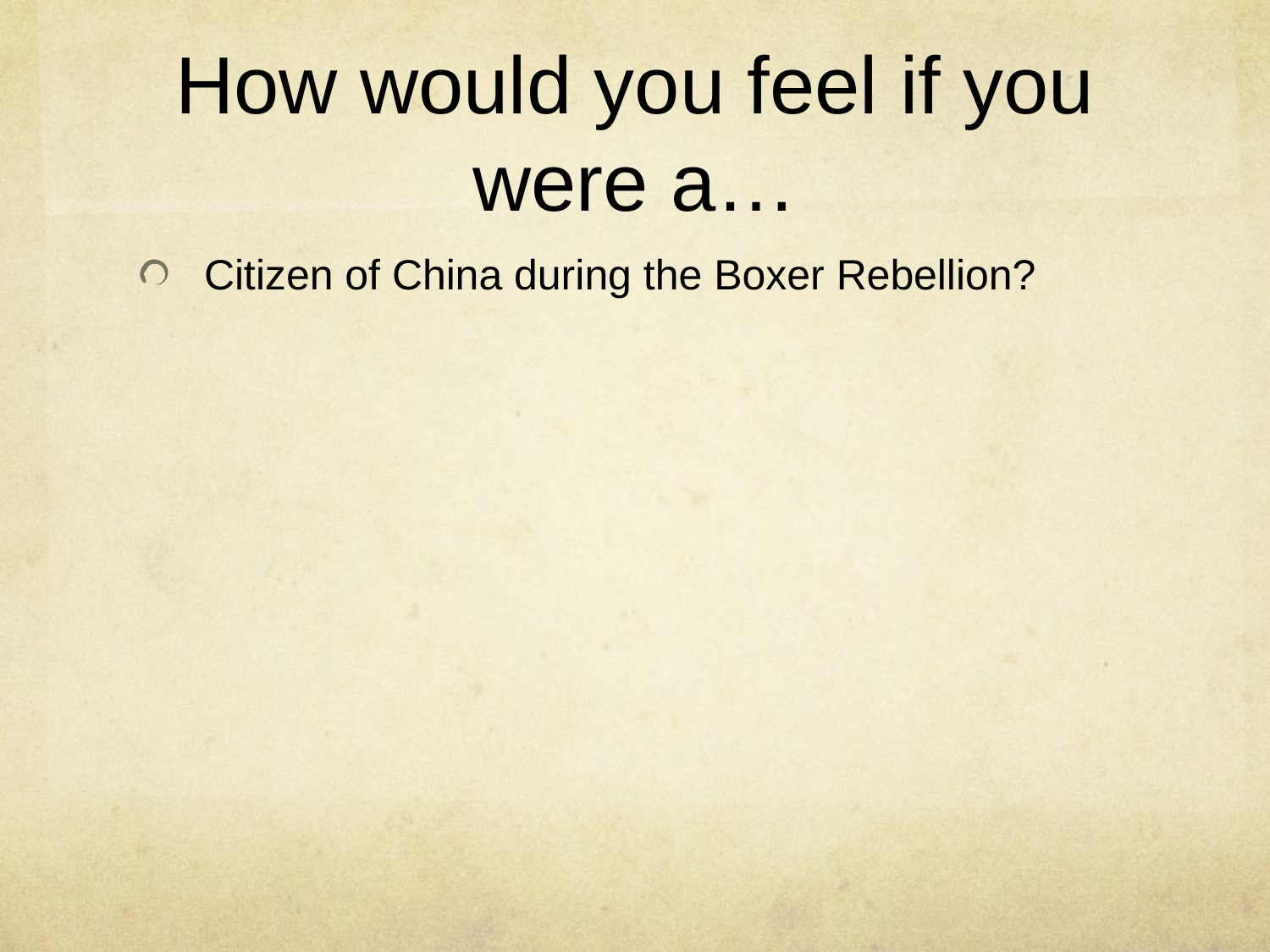

# How would you feel if you were a…
Citizen of China during the Boxer Rebellion?